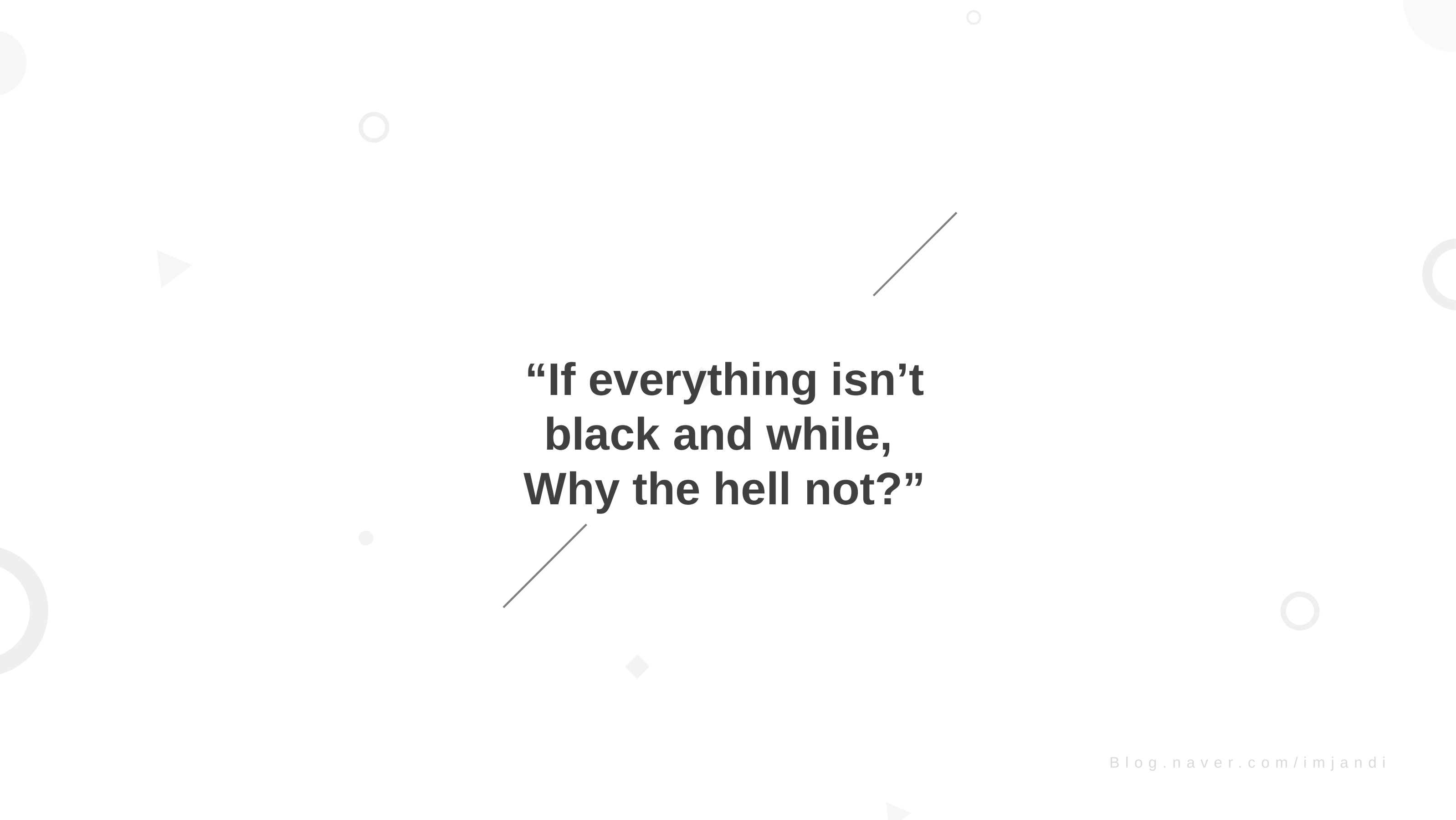

“If everything isn’t black and while,  Why the hell not?”